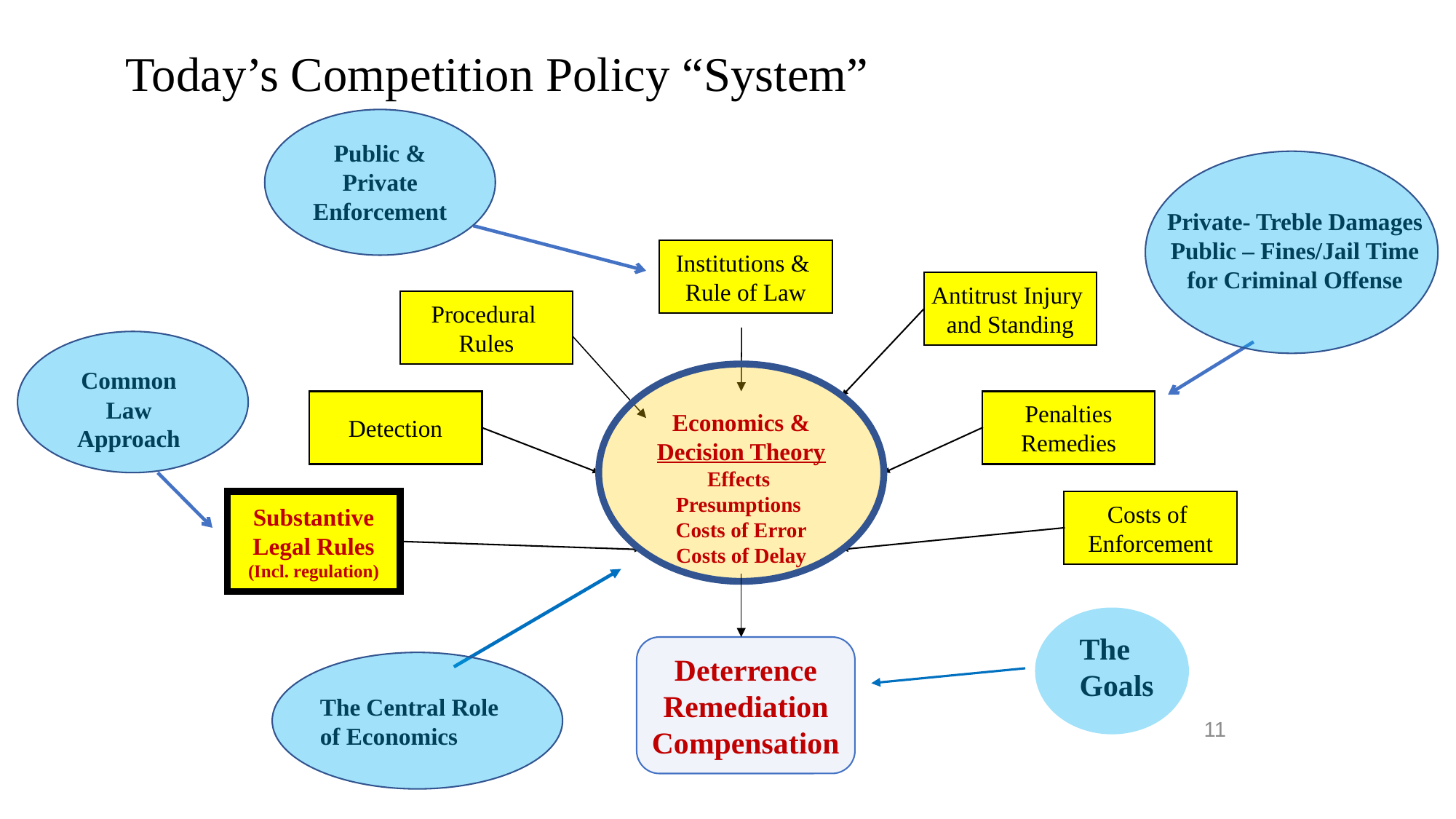

# Today’s Competition Policy “System”

Public & Private Enforcement

Private- Treble Damages
Public – Fines/Jail Time for Criminal Offense
Institutions &
Rule of Law
Antitrust Injury
and Standing
Procedural
Rules

Common Law Approach

Economics & Decision Theory
Effects
Presumptions
Costs of Error
Costs of Delay
Detection
Penalties
Remedies
Substantive
Legal Rules
(Incl. regulation)
Costs of
Enforcement

The Goals
Deterrence
Remediation
Compensation

The Central Role
of Economics
11